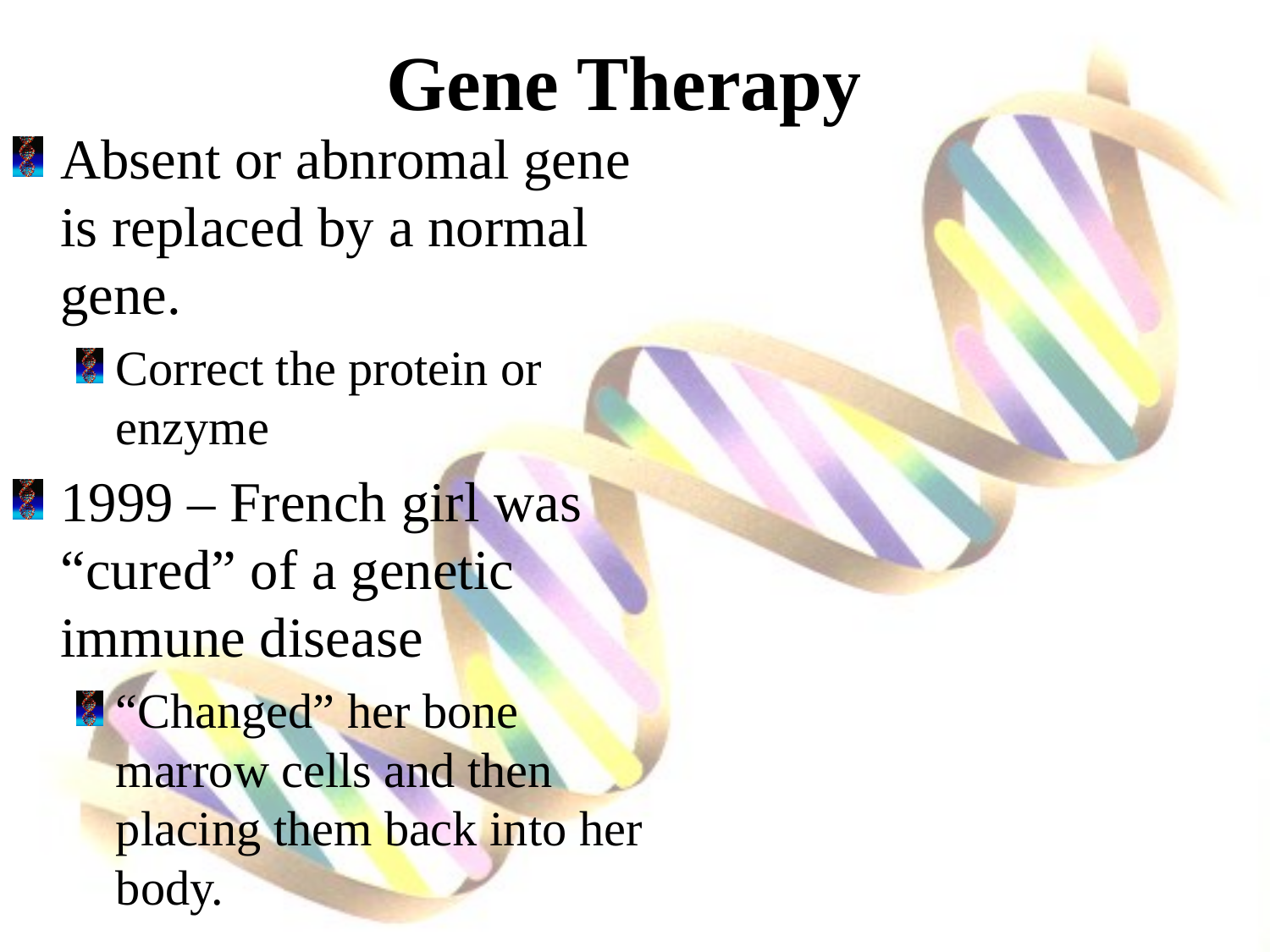

# Gene Therapy
Absent or abnromal gene is replaced by a normal gene.
Correct the protein or enzyme
1999 – French girl was “cured” of a genetic immune disease
“Changed” her bone marrow cells and then placing them back into her body.